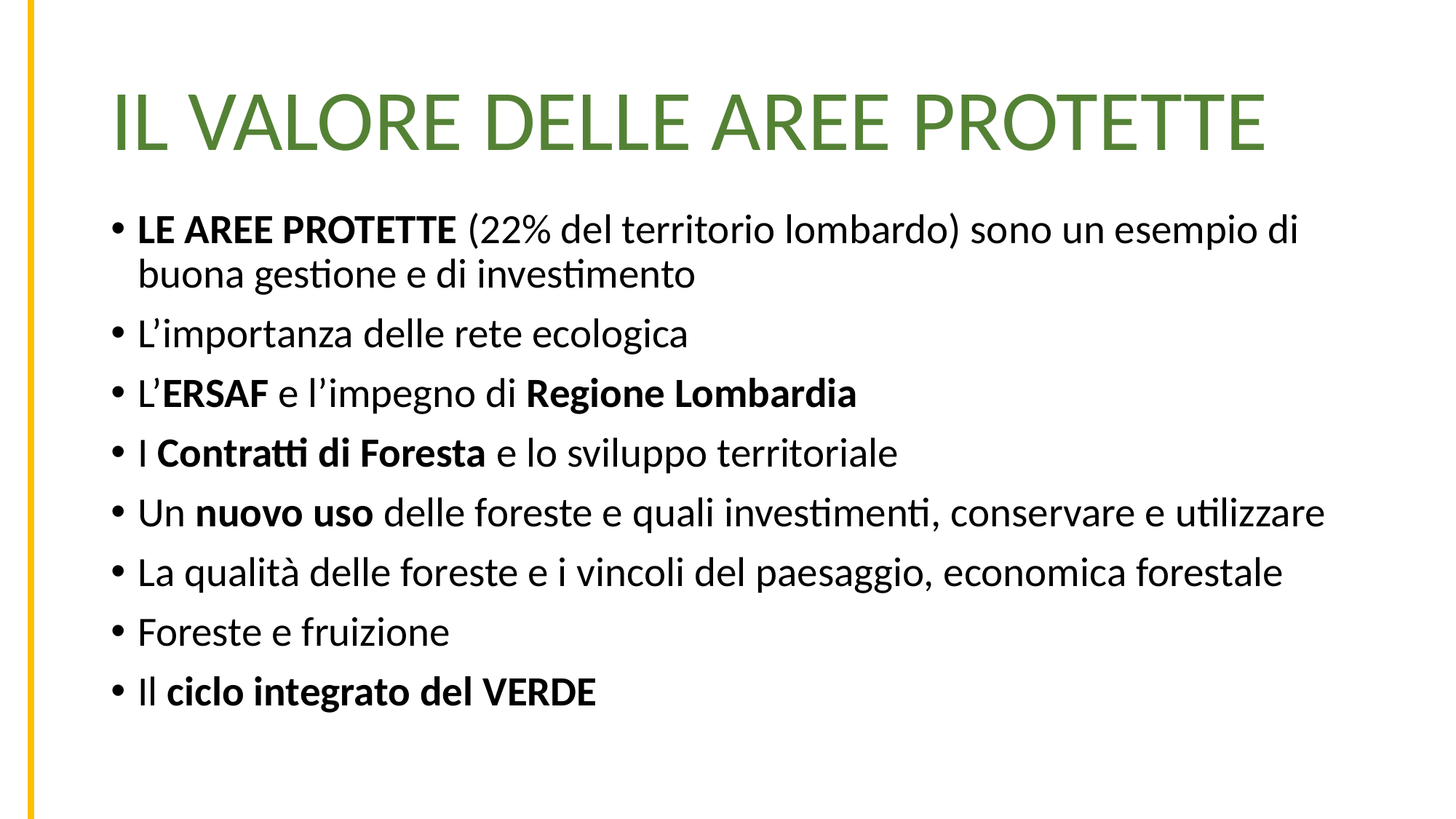

IL VALORE DELLE AREE PROTETTE
LE AREE PROTETTE (22% del territorio lombardo) sono un esempio di buona gestione e di investimento
L’importanza delle rete ecologica
L’ERSAF e l’impegno di Regione Lombardia
I Contratti di Foresta e lo sviluppo territoriale
Un nuovo uso delle foreste e quali investimenti, conservare e utilizzare
La qualità delle foreste e i vincoli del paesaggio, economica forestale
Foreste e fruizione
Il ciclo integrato del VERDE